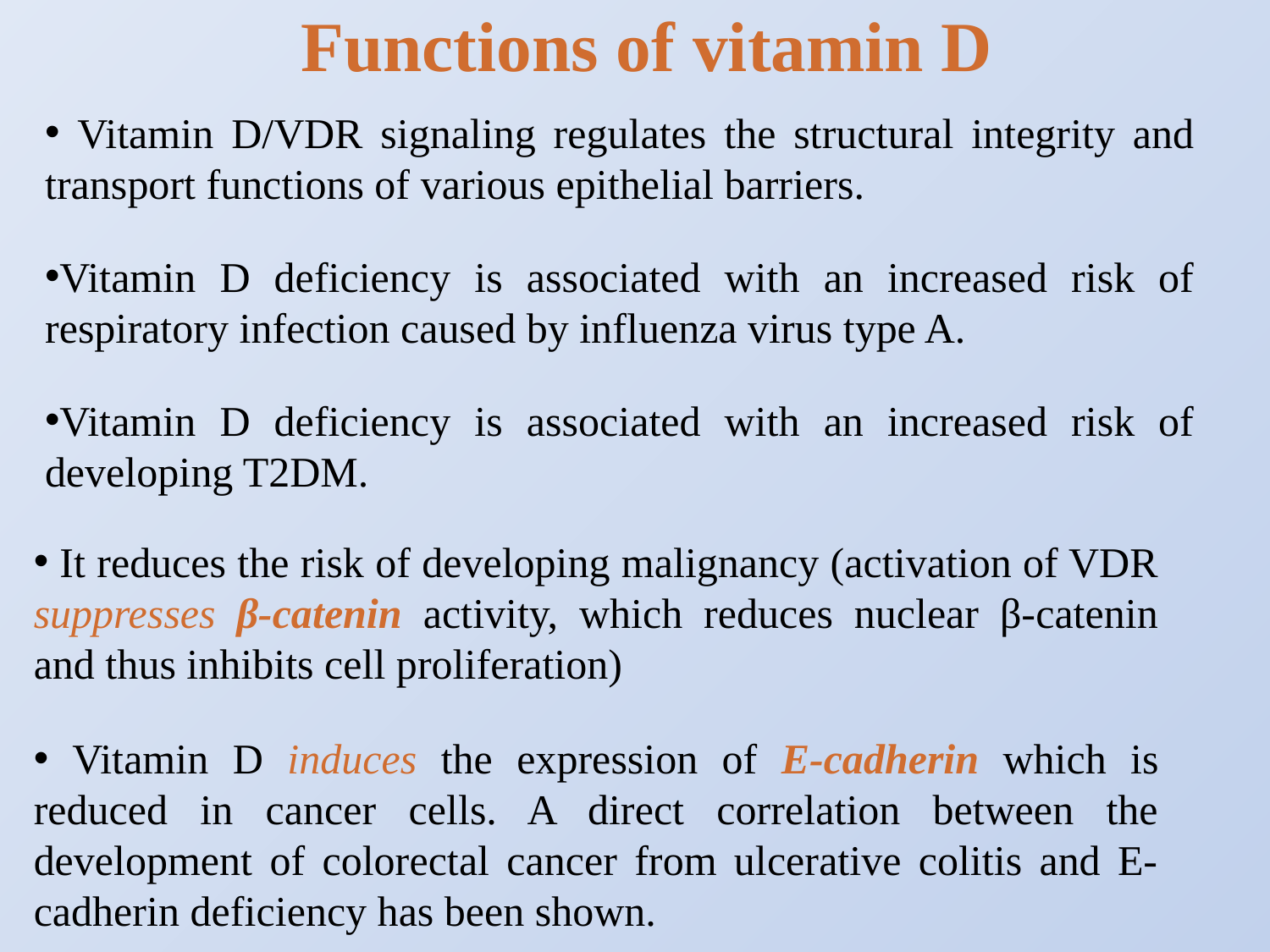

# Functions of vitamin D
 Vitamin D/VDR signaling regulates the structural integrity and transport functions of various epithelial barriers.

Vitamin D deficiency is associated with an increased risk of respiratory infection caused by influenza virus type A.

Vitamin D deficiency is associated with an increased risk of developing T2DM.
 It reduces the risk of developing malignancy (activation of VDR suppresses β-catenin activity, which reduces nuclear β-catenin and thus inhibits cell proliferation)

 Vitamin D induces the expression of E-cadherin which is reduced in cancer cells. A direct correlation between the development of colorectal cancer from ulcerative colitis and E-cadherin deficiency has been shown.